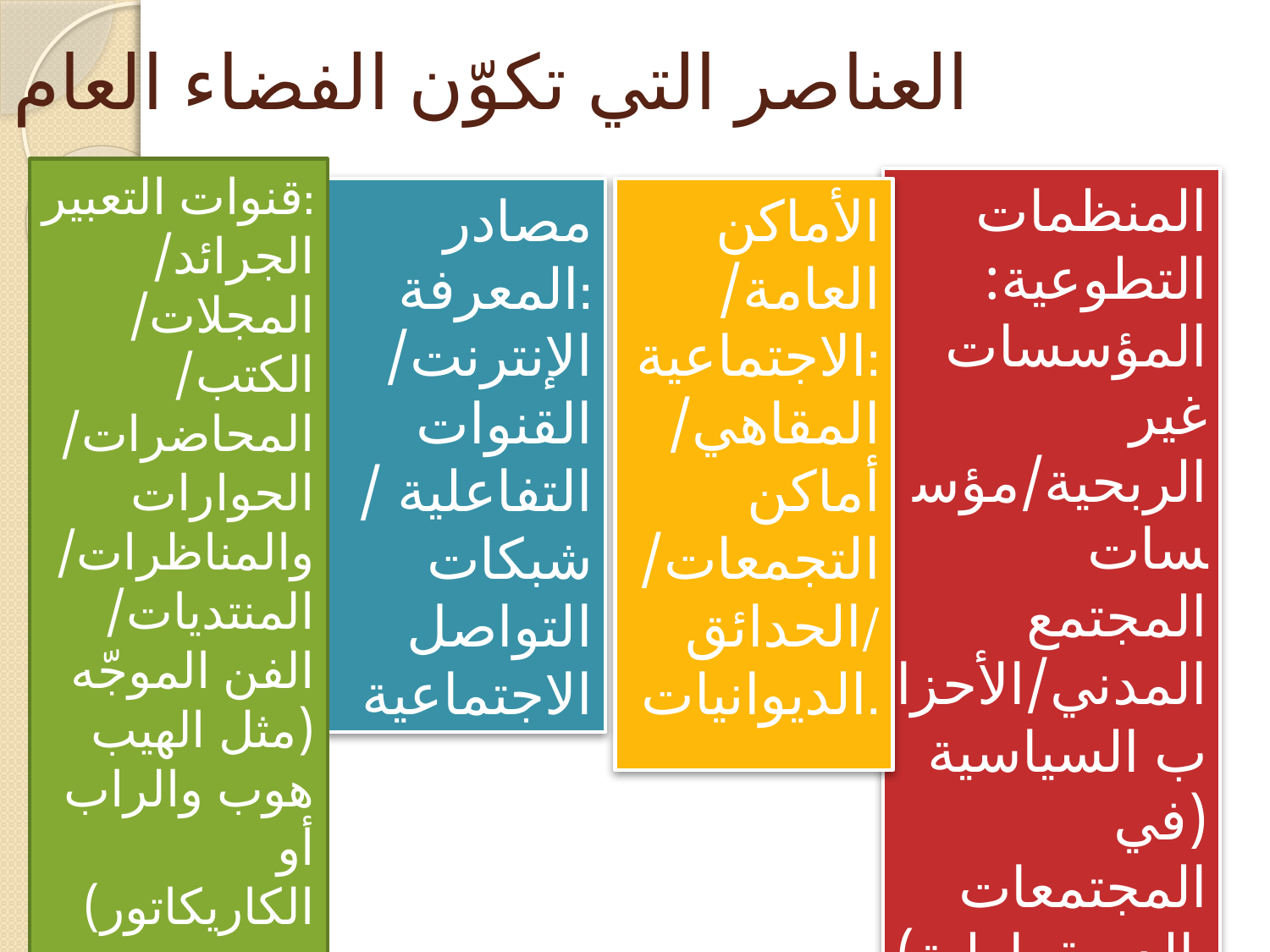

# العناصر التي تكوّن الفضاء العام
قنوات التعبير:
الجرائد/ المجلات/ الكتب/ المحاضرات/ الحوارات والمناظرات/ المنتديات/ الفن الموجّه (مثل الهيب هوب والراب أو الكاريكاتور)

المنظمات التطوعية: المؤسسات غير الربحية/مؤسسات المجتمع المدني/الأحزاب السياسية (في المجتمعات الديمقراطية).

الأماكن العامة/ الاجتماعية:
المقاهي/أماكن التجمعات/ الحدائق/
الديوانيات.

مصادر المعرفة:
الإنترنت/ القنوات التفاعلية / شبكات التواصل الاجتماعية